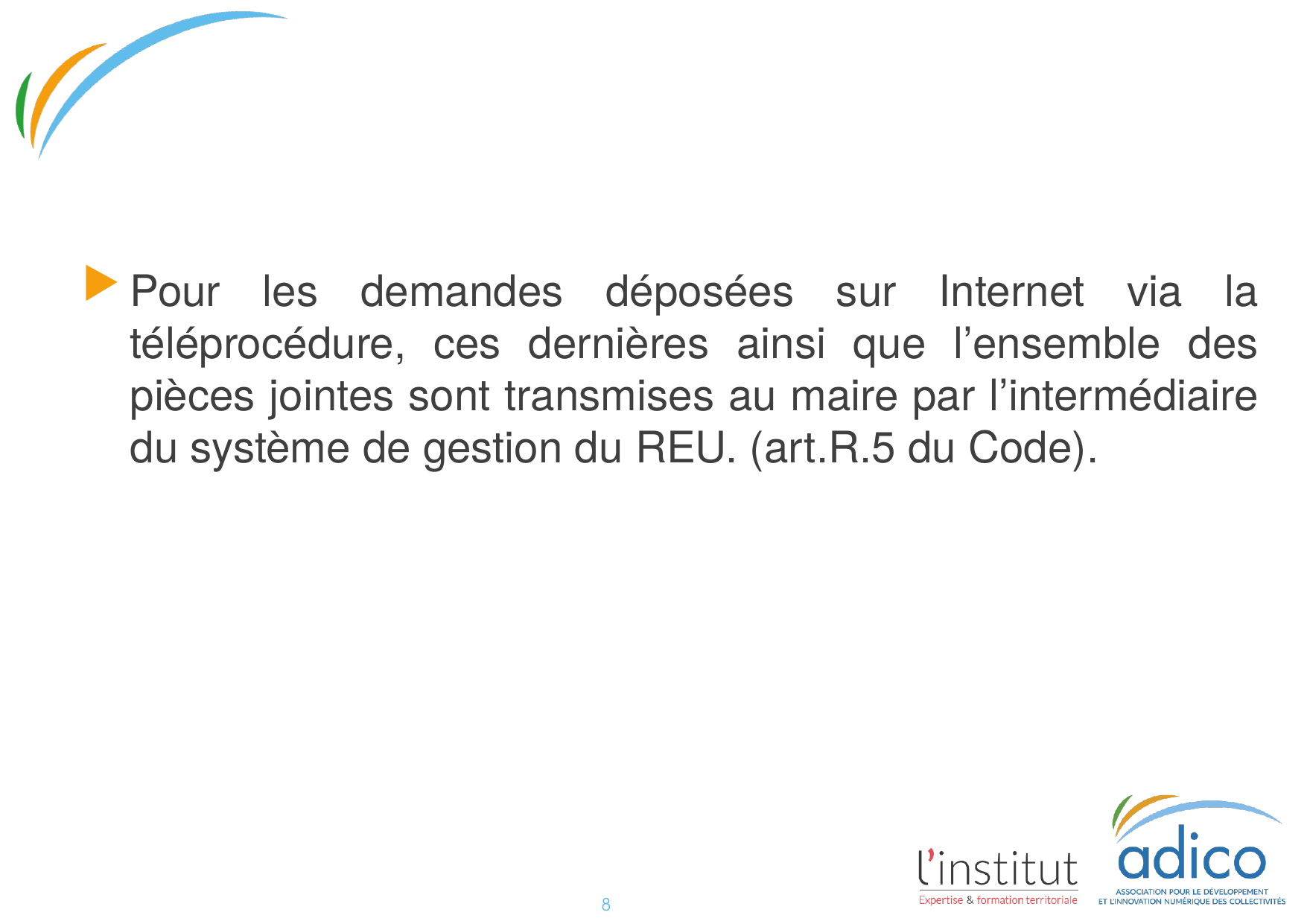

#

Pour les demandes déposées sur Internet via la téléprocédure, ces dernières ainsi que l’ensemble des pièces jointes sont transmises au maire par l’intermédiaire du système de gestion du REU. (art.R.5 du Code).